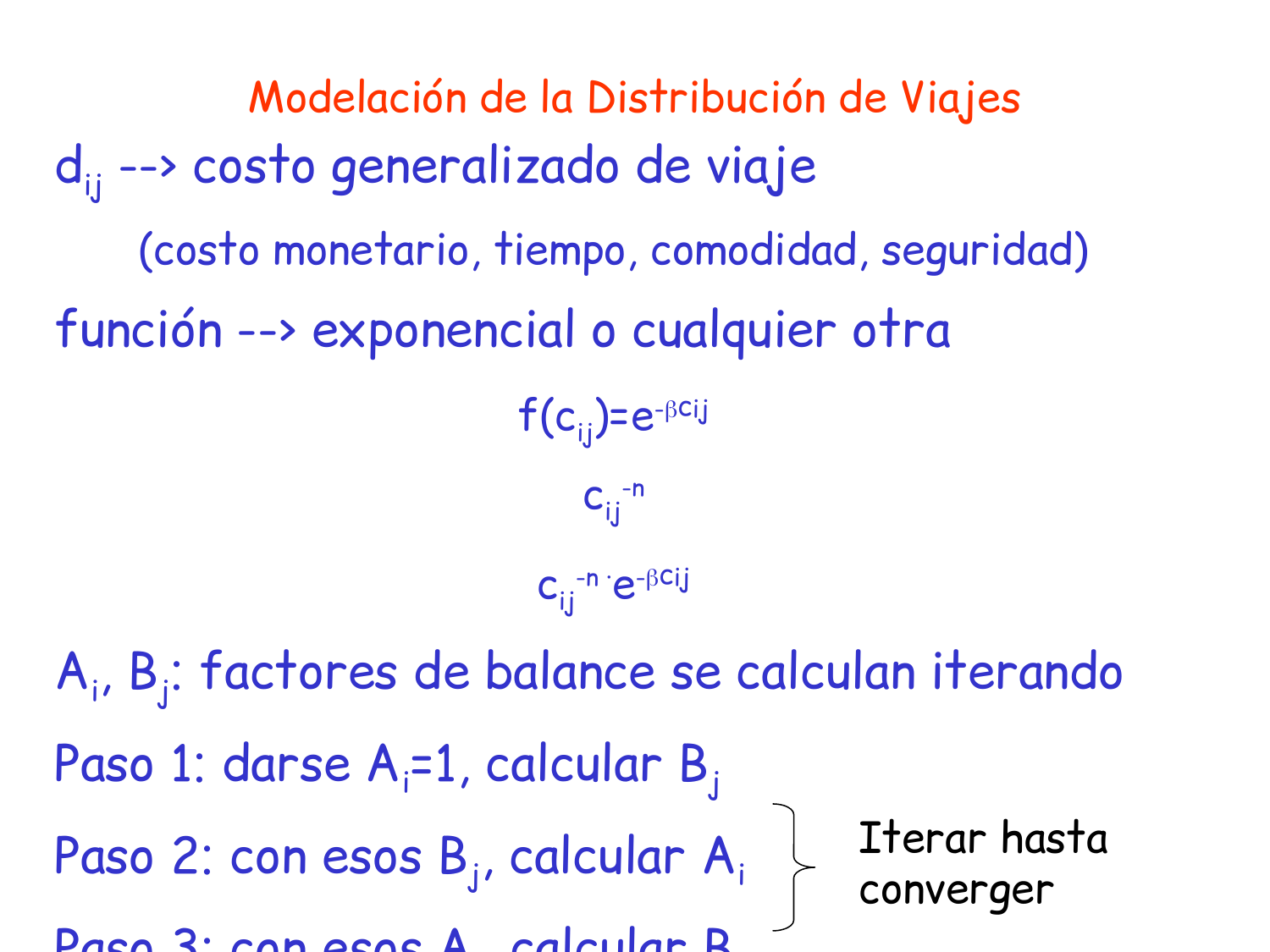

Modelación de la Distribución de Viajes
dij --> costo generalizado de viaje
(costo monetario, tiempo, comodidad, seguridad)
función --> exponencial o cualquier otra
f(cij)=e-βcij
cij-n
cij-n ·e-βcij
Ai, Bj: factores de balance se calculan iterando
Paso 1: darse Ai=1, calcular Bj
Paso 2: con esos Bj, calcular Ai
Paso 3: con esos Ai, calcular Bj

Iterar hasta converger